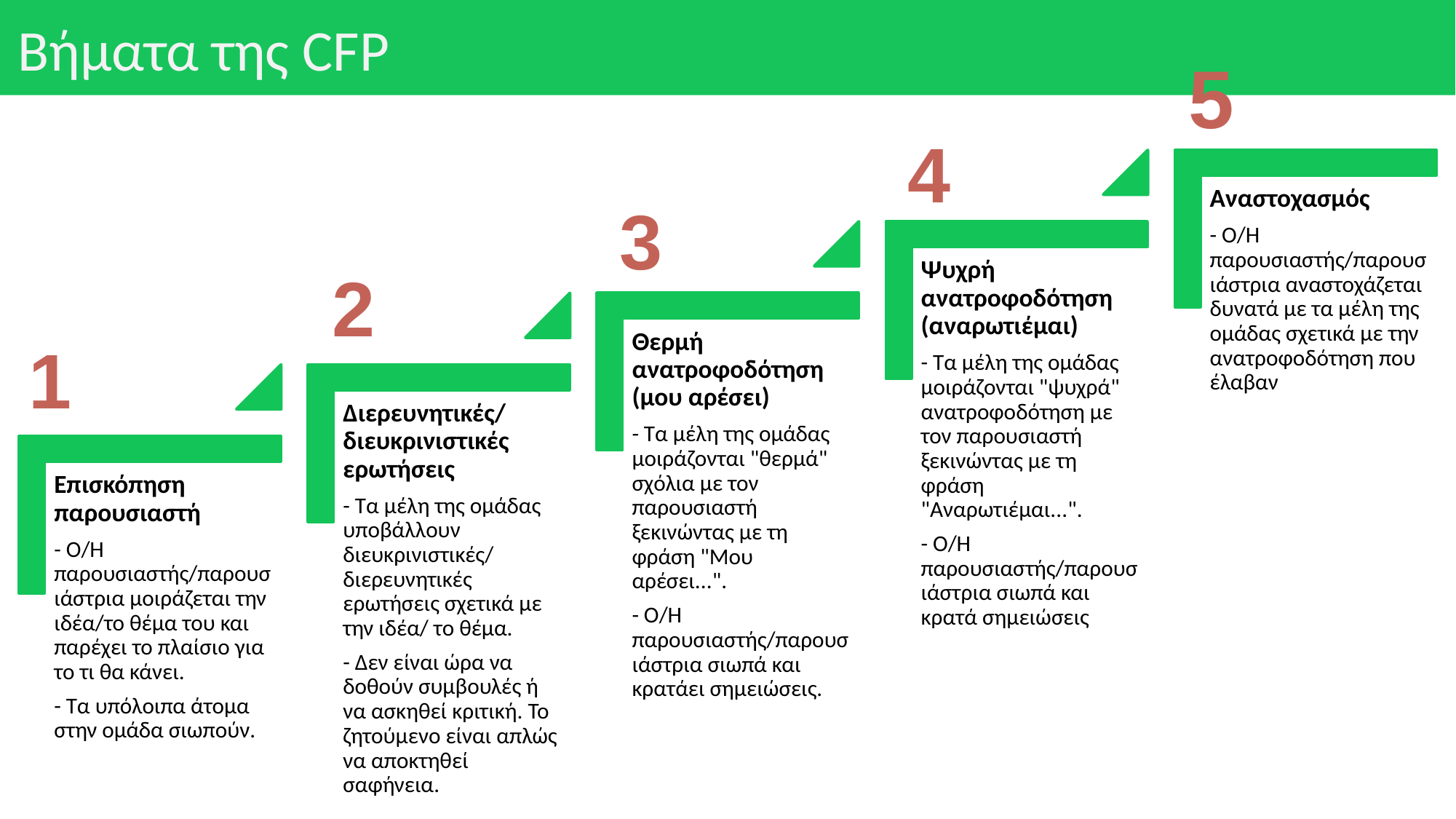

# Βήματα της CFP
5
4

Αναστοχασμός
- Ο/Η παρουσιαστής/παρουσιάστρια αναστοχάζεται δυνατά με τα μέλη της ομάδας σχετικά με την ανατροφοδότηση που έλαβαν

Ψυχρή ανατροφοδότηση
(αναρωτιέμαι)
- Τα μέλη της ομάδας μοιράζονται "ψυχρά" ανατροφοδότηση με τον παρουσιαστή ξεκινώντας με τη φράση "Αναρωτιέμαι...".
- Ο/Η παρουσιαστής/παρουσιάστρια σιωπά και κρατά σημειώσεις

Θερμή ανατροφοδότηση (μου αρέσει)
- Τα μέλη της ομάδας μοιράζονται "θερμά" σχόλια με τον παρουσιαστή ξεκινώντας με τη φράση "Μου αρέσει...".
- Ο/Η παρουσιαστής/παρουσιάστρια σιωπά και κρατάει σημειώσεις.

Διερευνητικές/ διευκρινιστικές ερωτήσεις
- Τα μέλη της ομάδας υποβάλλουν διευκρινιστικές/ διερευνητικές ερωτήσεις σχετικά με την ιδέα/ το θέμα.
- Δεν είναι ώρα να δοθούν συμβουλές ή να ασκηθεί κριτική. Το ζητούμενο είναι απλώς να αποκτηθεί σαφήνεια.

Επισκόπηση παρουσιαστή
- Ο/Η παρουσιαστής/παρουσιάστρια μοιράζεται την ιδέα/το θέμα του και παρέχει το πλαίσιο για το τι θα κάνει.
- Τα υπόλοιπα άτομα στην ομάδα σιωπούν.
3
2
1